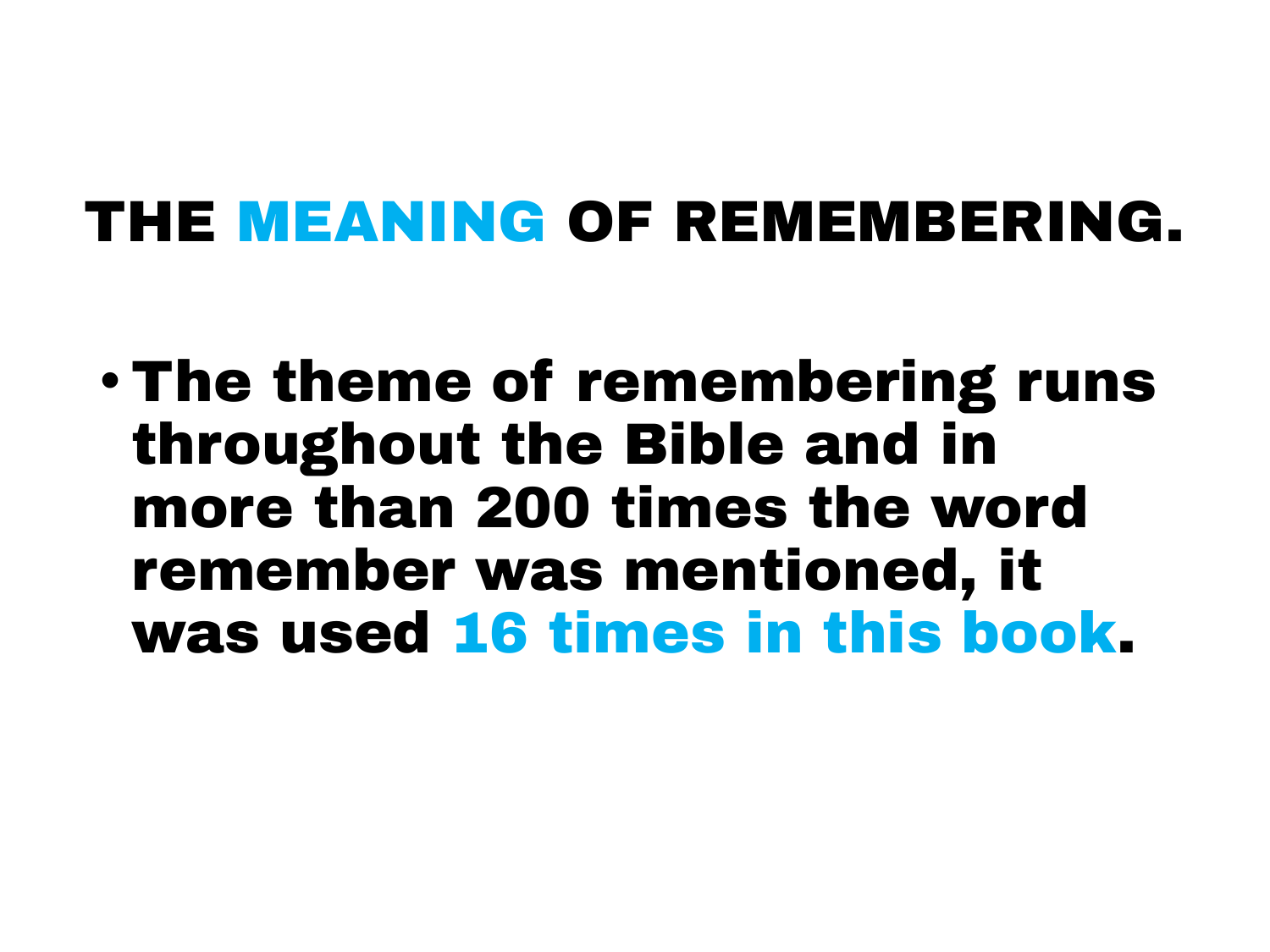

# THE MEANING OF REMEMBERING.
The theme of remembering runs throughout the Bible and in more than 200 times the word remember was mentioned, it was used 16 times in this book.